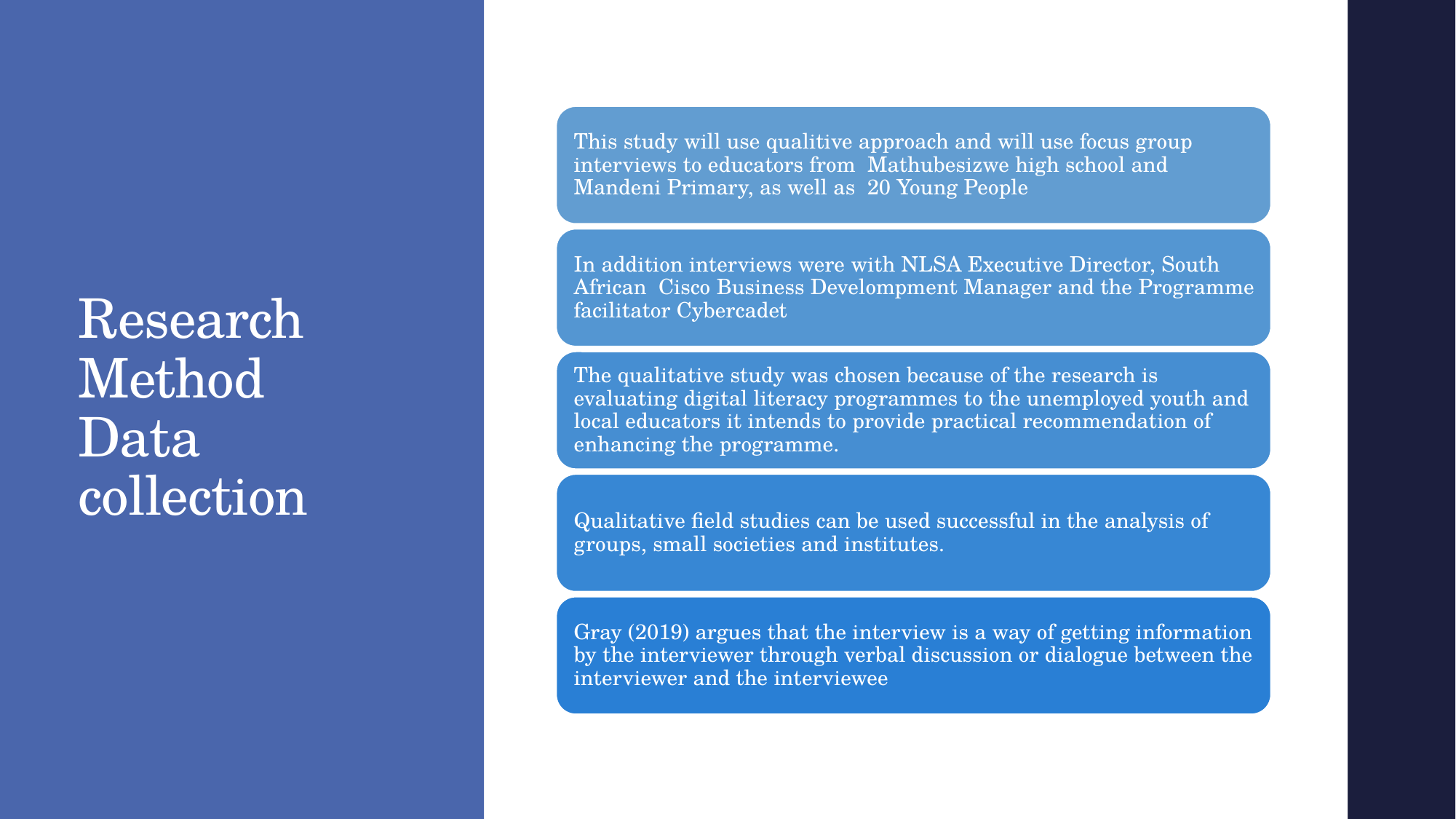

This study will use qualitive approach and will use focus group interviews to educators from  Mathubesizwe high school and Mandeni Primary, as well as  20 Young People
In addition interviews were with NLSA Executive Director, South African  Cisco Business Develompment Manager and the Programme facilitator Cybercadet
The qualitative study was chosen because of the research is evaluating digital literacy programmes to the unemployed youth and local educators it intends to provide practical recommendation of enhancing the programme.
Qualitative field studies can be used successful in the analysis of groups, small societies and institutes.
Gray (2019) argues that the interview is a way of getting information by the interviewer through verbal discussion or dialogue between the interviewer and the interviewee
# Research Method Data collection